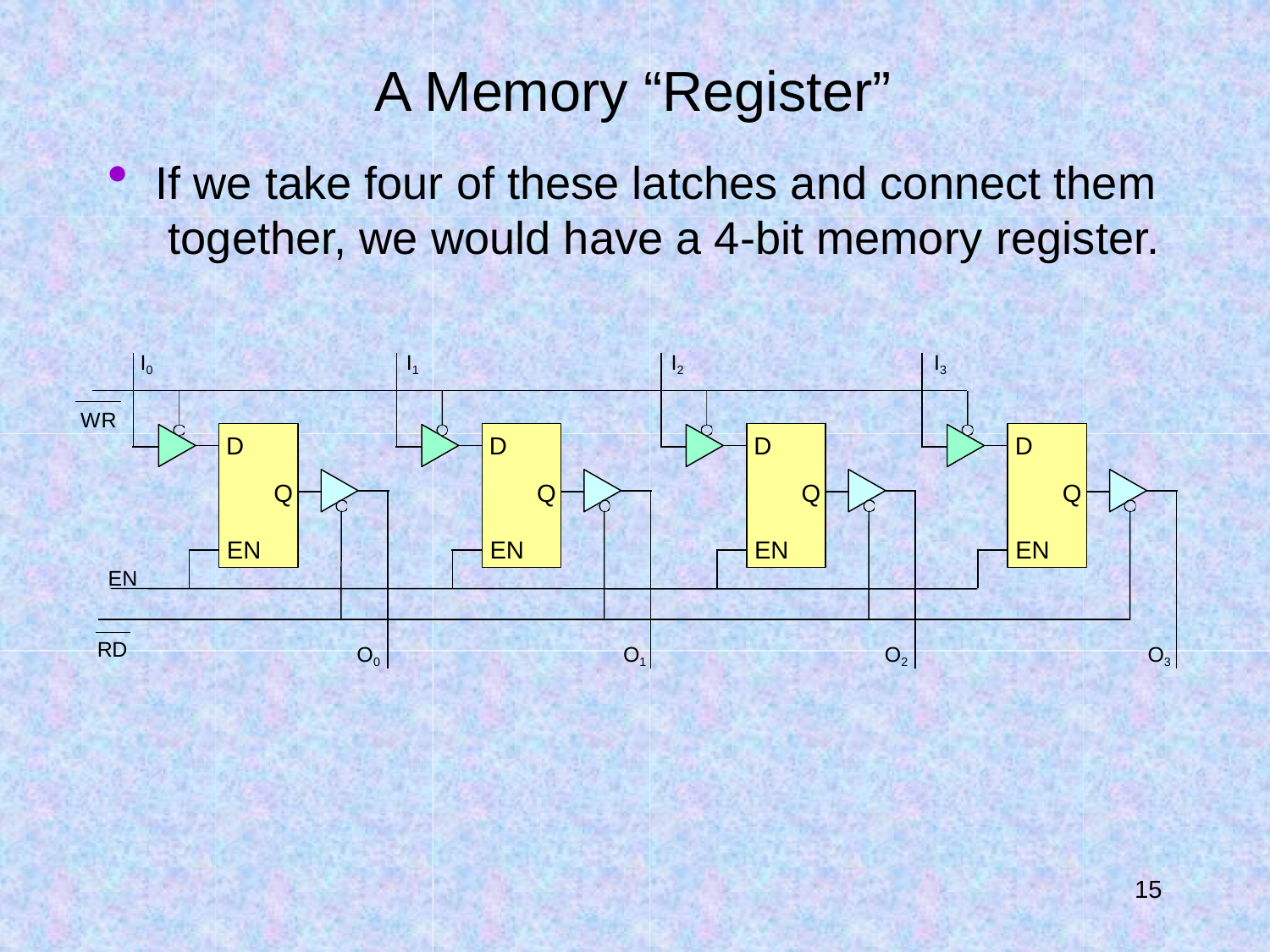

# A Memory “Register”
If we take four of these latches and connect them  together, we would have a 4-bit memory register.
I0
I1
I2
I3

WR

D
D
D
D

Q
Q
Q
Q

EN
EN
EN
EN

EN

RD
O0
O1
O2
O3
15